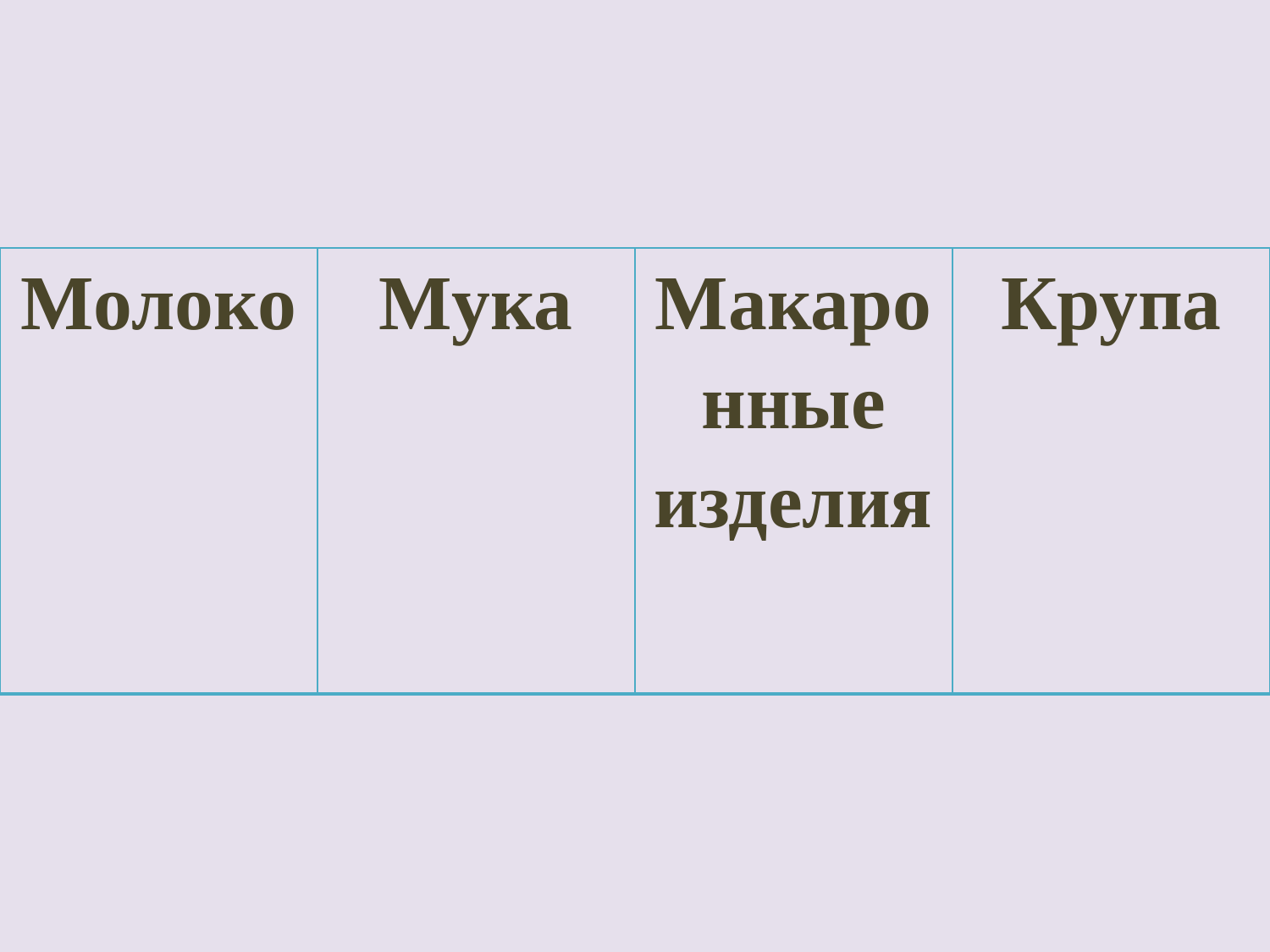

#
| Молоко | Мука | Макаронные изделия | Крупа |
| --- | --- | --- | --- |